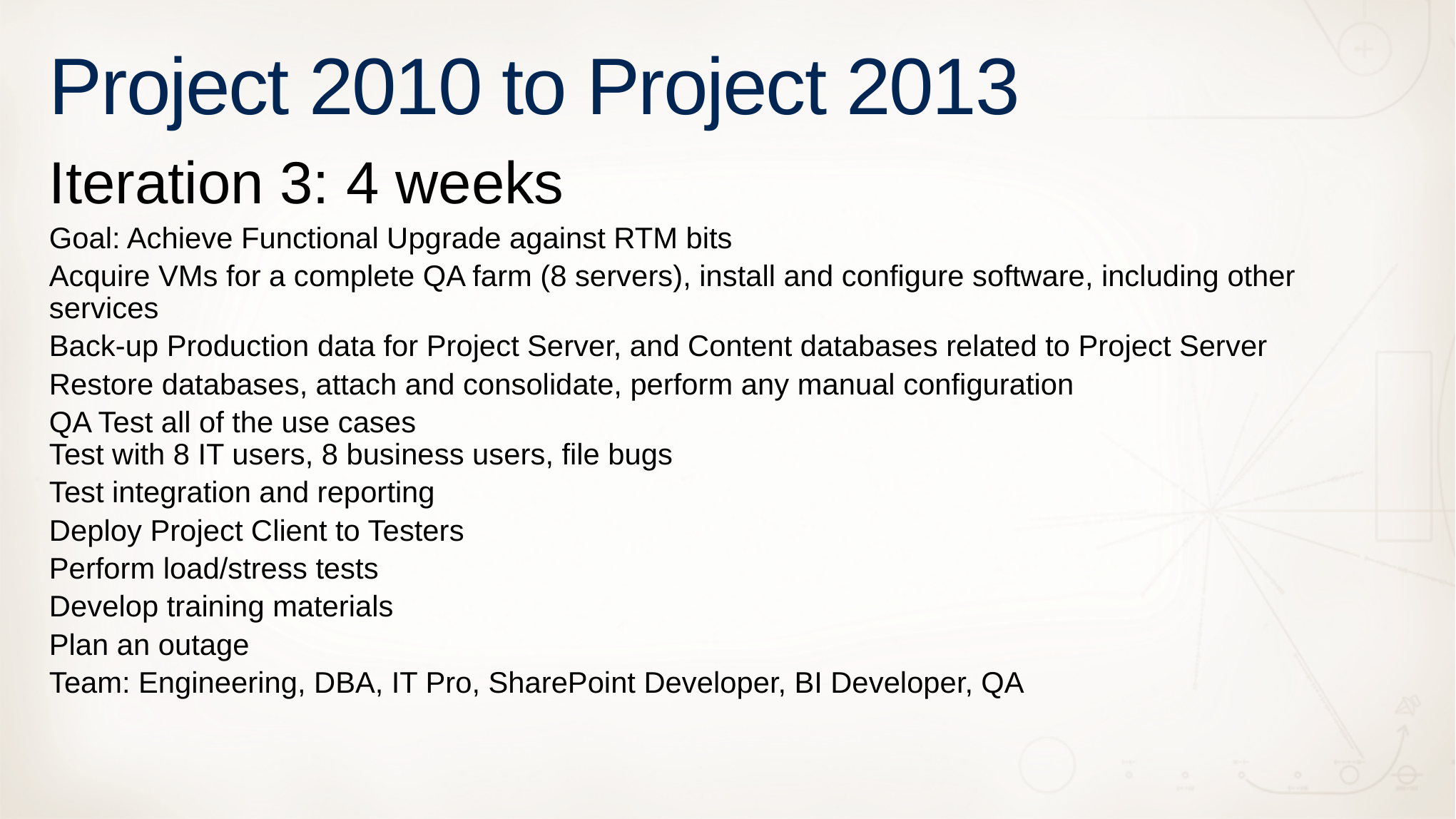

# Project 2010 to Project 2013
Iteration 3: 4 weeks
Goal: Achieve Functional Upgrade against RTM bits
Acquire VMs for a complete QA farm (8 servers), install and configure software, including other services
Back-up Production data for Project Server, and Content databases related to Project Server
Restore databases, attach and consolidate, perform any manual configuration
QA Test all of the use cases
Test with 8 IT users, 8 business users, file bugs
Test integration and reporting
Deploy Project Client to Testers
Perform load/stress tests
Develop training materials
Plan an outage
Team: Engineering, DBA, IT Pro, SharePoint Developer, BI Developer, QA